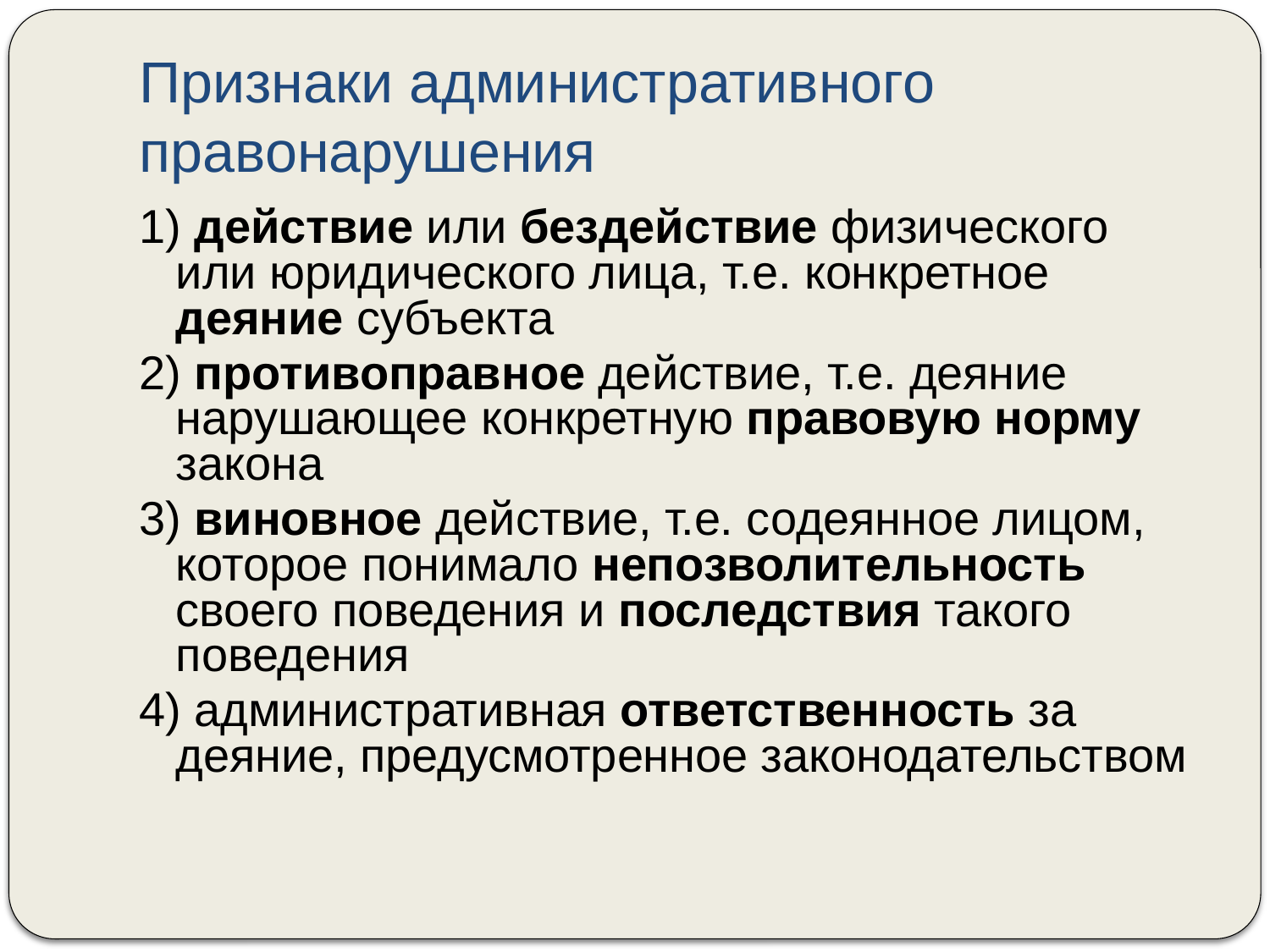

# Признаки административного правонарушения
1) действие или бездействие физического или юридического лица, т.е. конкретное деяние субъекта
2) противоправное действие, т.е. деяние нарушающее конкретную правовую норму закона
3) виновное действие, т.е. содеянное лицом, которое понимало непозволительность своего поведения и последствия такого поведения
4) административная ответственность за деяние, предусмотренное законодательством